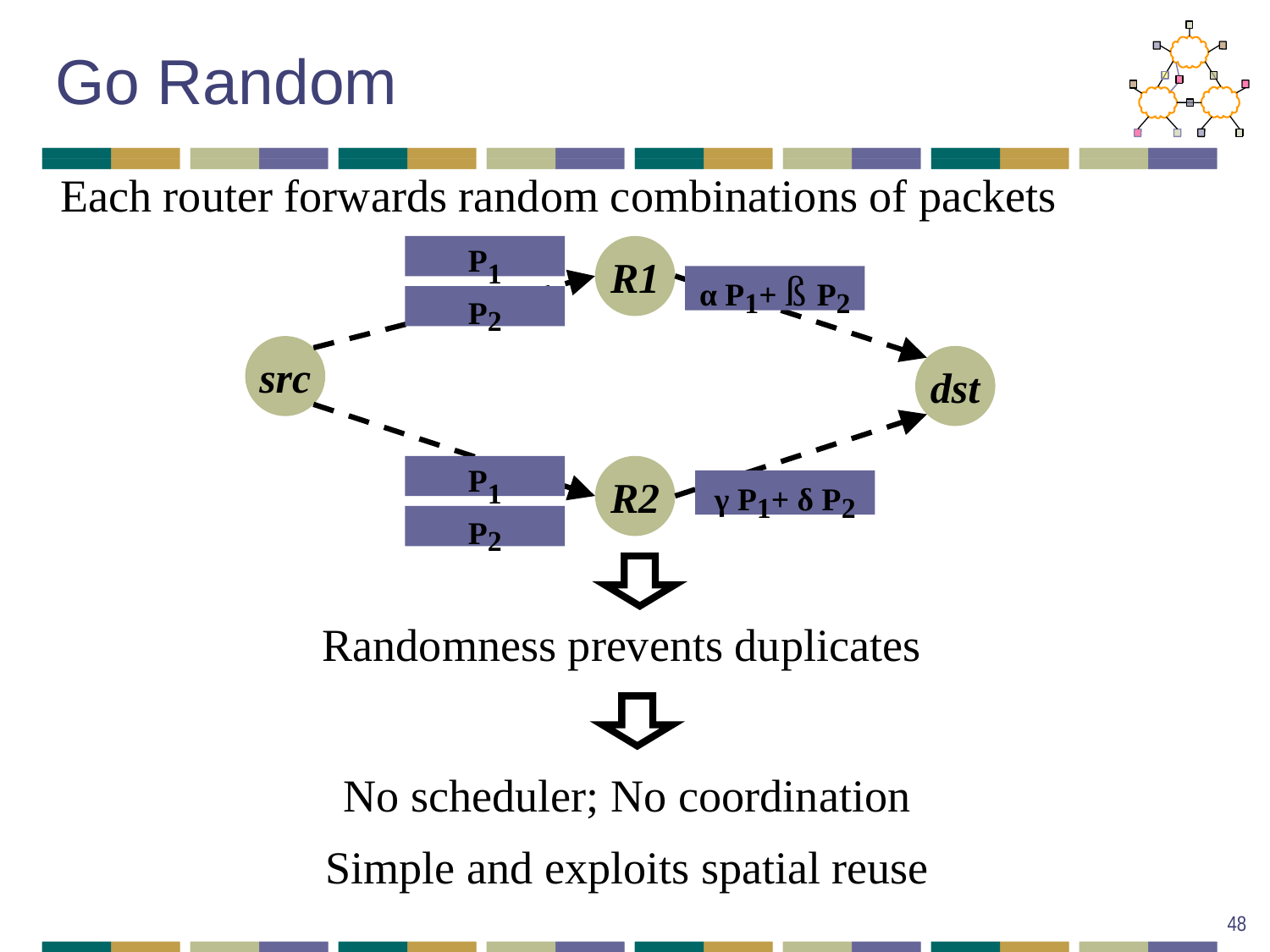

# Go Random
	Each router forwards random combinations of packets
P1
R1
α P1+ ß P2
P2
src
dst
P1
R2
γ P1+ δ P2
P2

Randomness prevents duplicates

No scheduler; No coordination
Simple and exploits spatial reuse
48